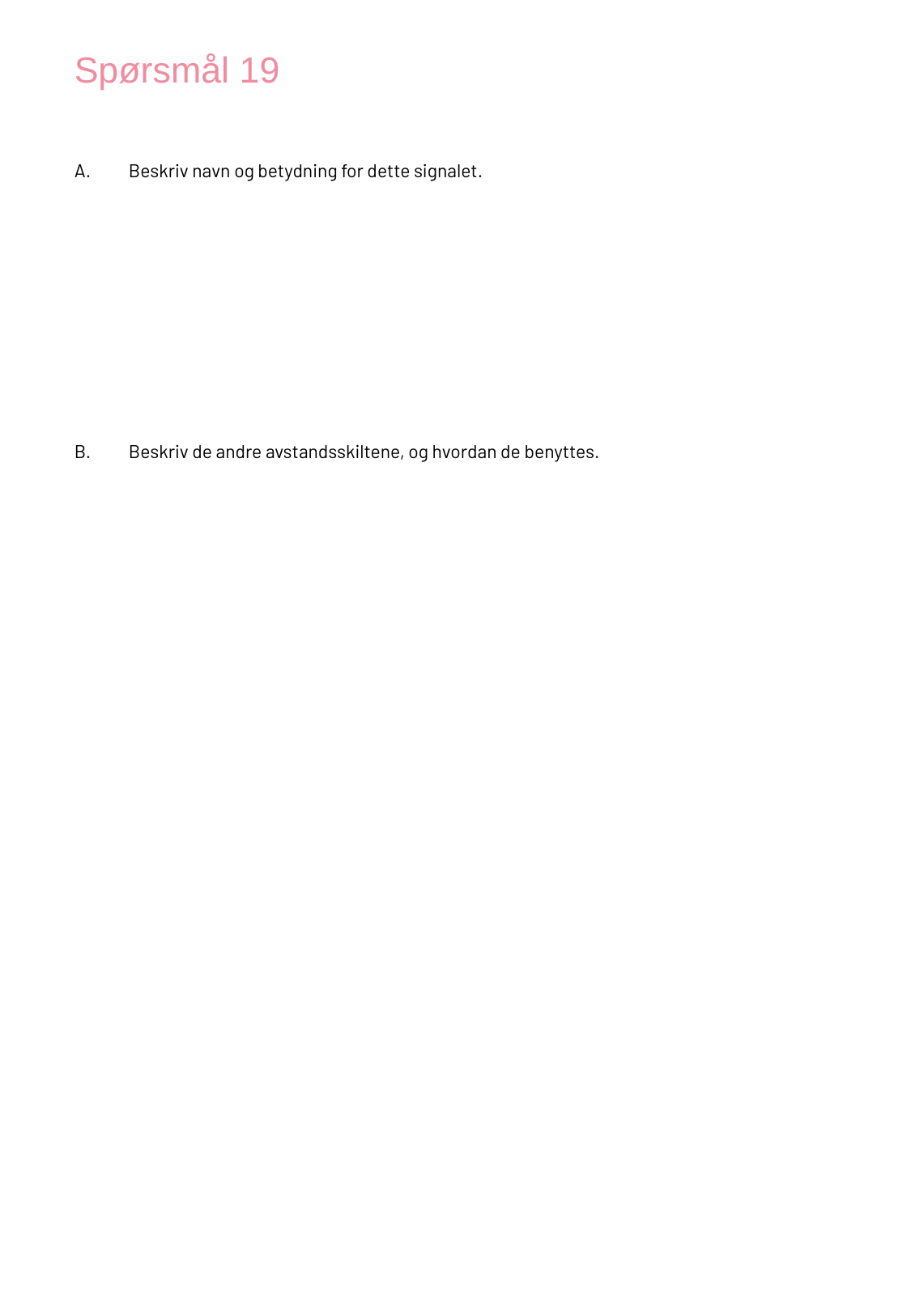

Spørsmål 19
Beskriv navn og betydning for dette signalet.

Beskriv de andre avstandsskiltene, og hvordan de benyttes.